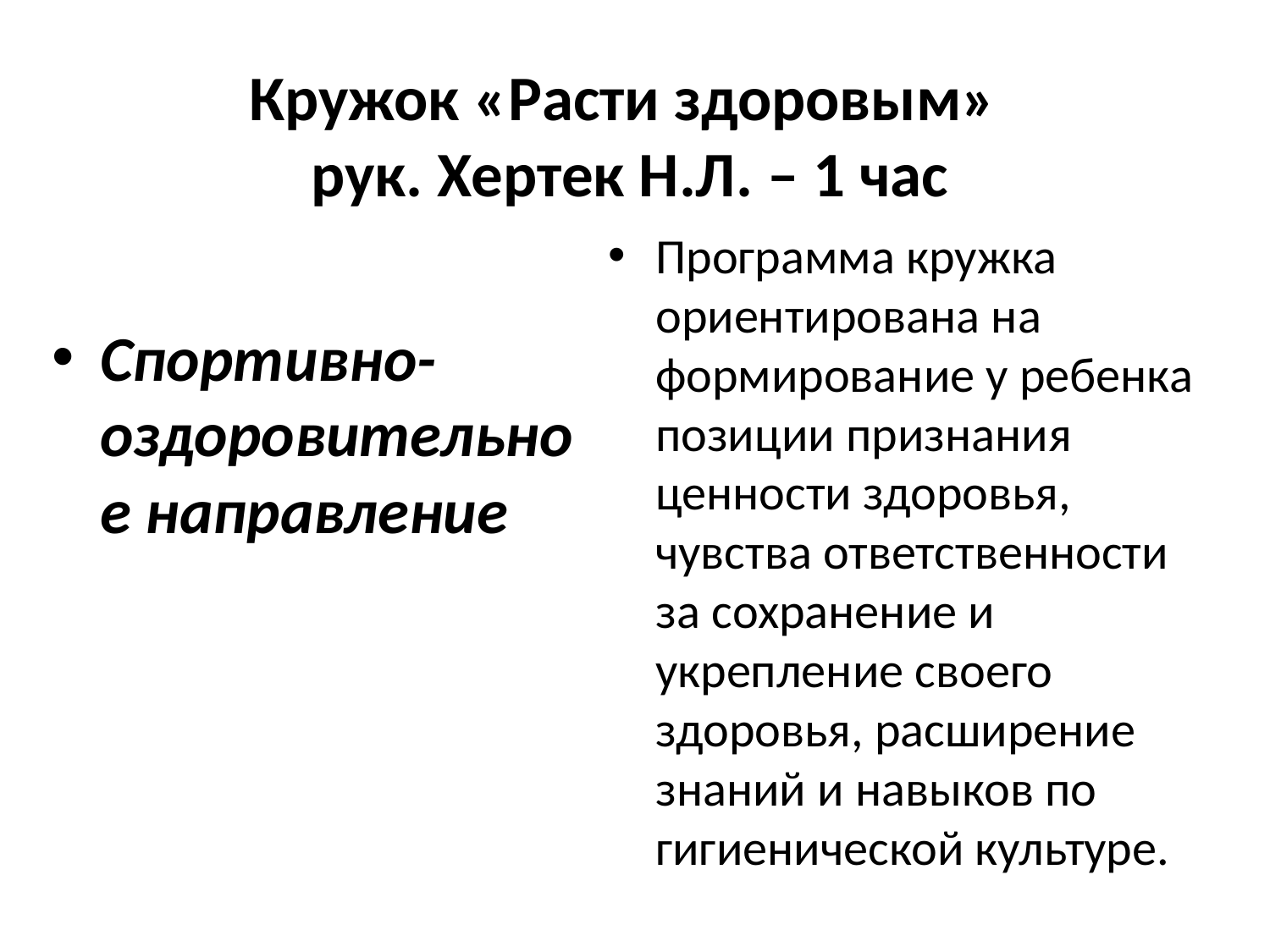

#
Кружок «Расти здоровым»
рук. Хертек Н.Л. – 1 час
Программа кружка ориентирована на формирование у ребенка позиции признания ценности здоровья, чувства ответственности за сохранение и укрепление своего здоровья, расширение знаний и навыков по гигиенической культуре.

Спортивно-оздоровительное направление